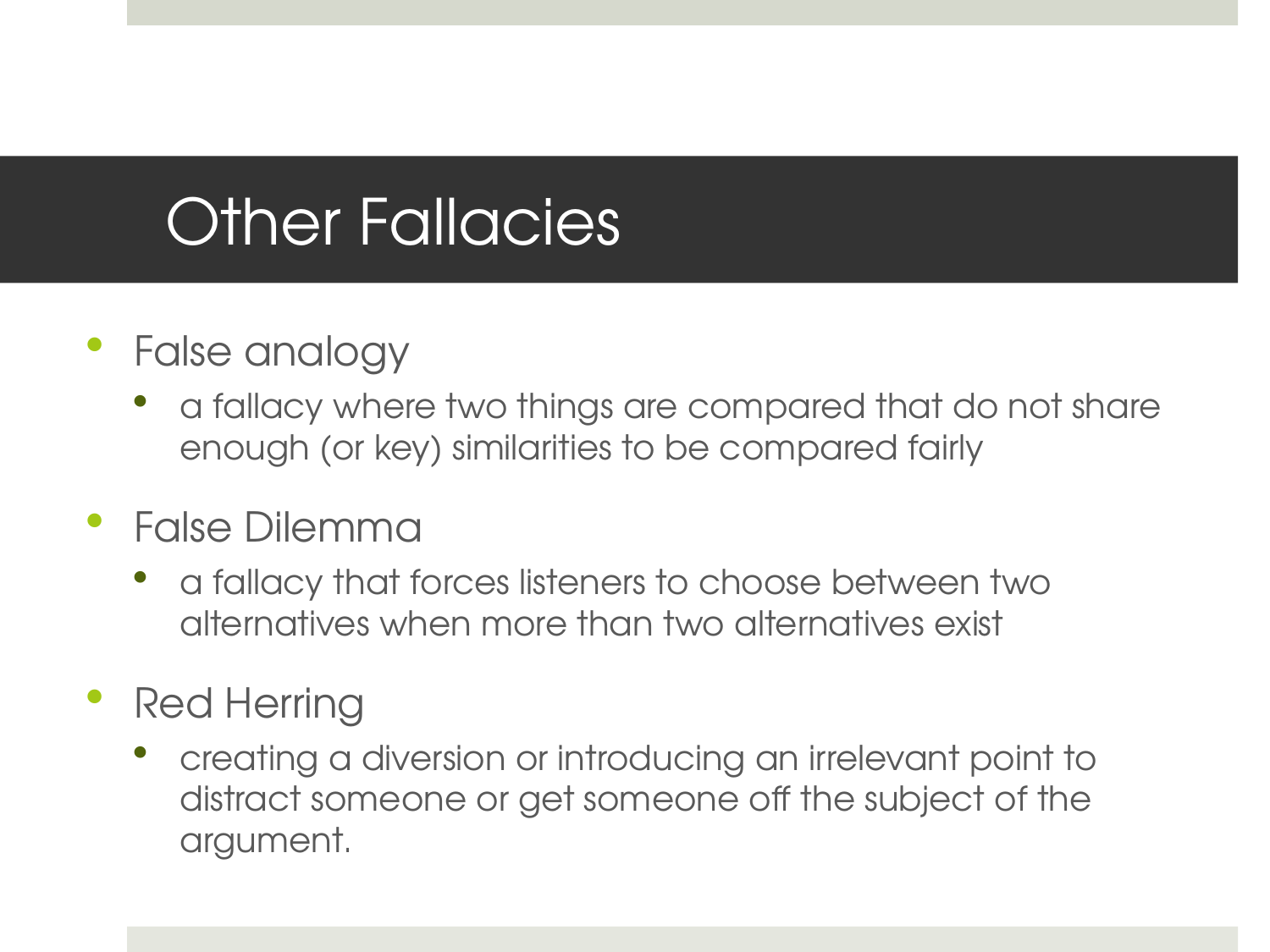

# Other Fallacies
False analogy
a fallacy where two things are compared that do not share enough (or key) similarities to be compared fairly
False Dilemma
a fallacy that forces listeners to choose between two alternatives when more than two alternatives exist
Red Herring
creating a diversion or introducing an irrelevant point to distract someone or get someone off the subject of the argument.